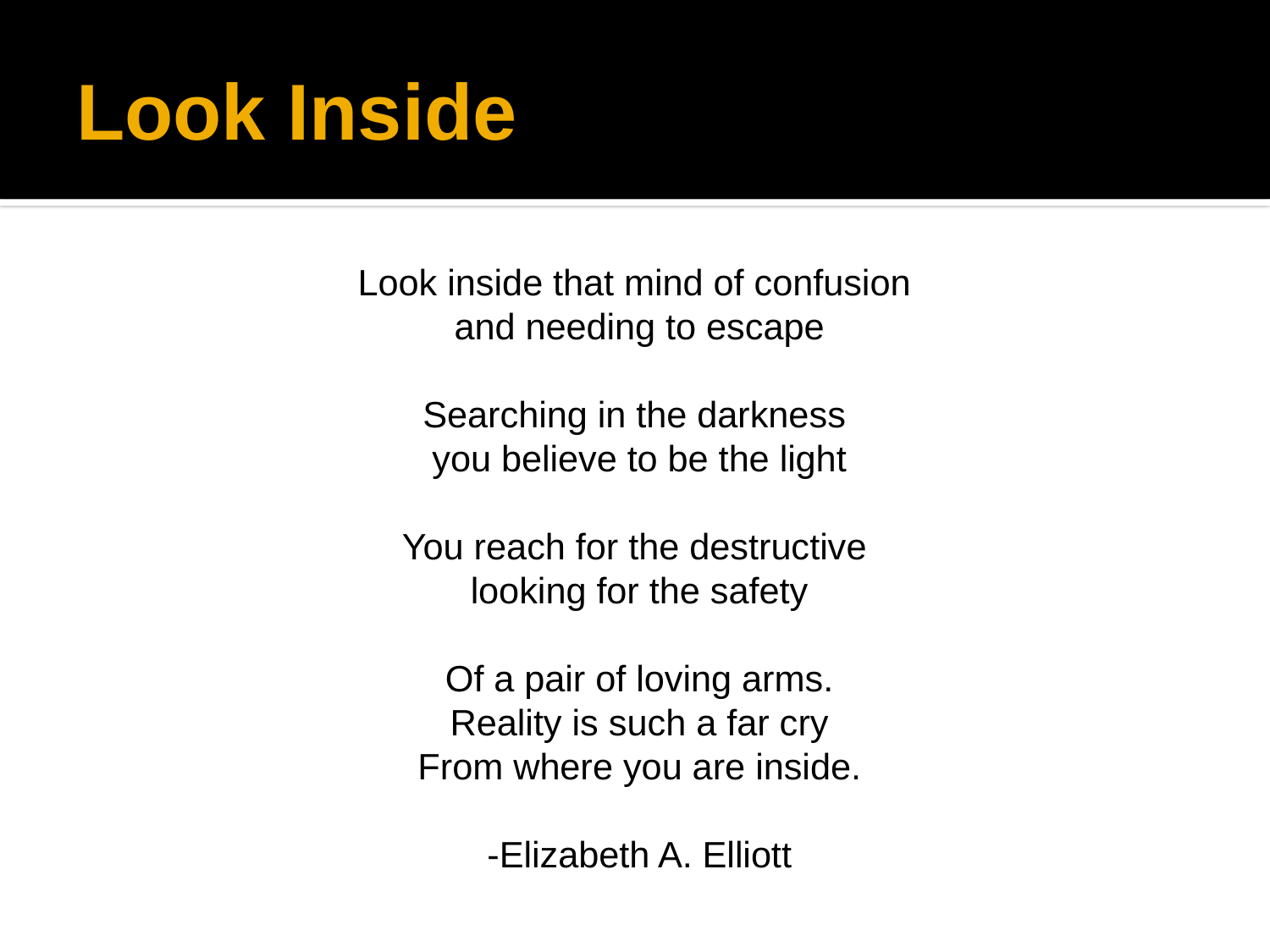

# Look Inside
Look inside that mind of confusion
and needing to escape

Searching in the darkness
you believe to be the light

You reach for the destructive
looking for the safety

Of a pair of loving arms.
Reality is such a far cry
From where you are inside.

-Elizabeth A. Elliott